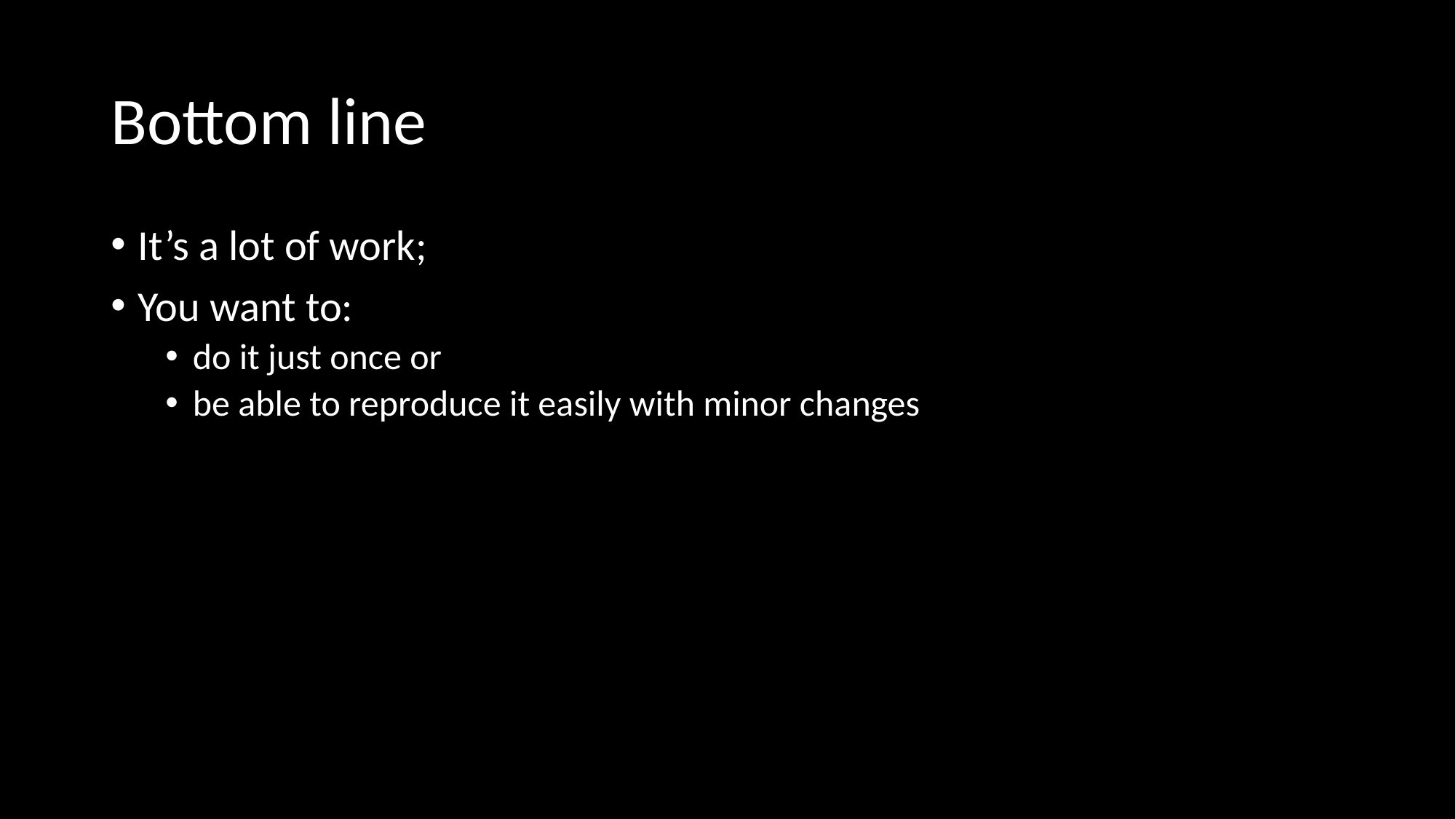

# Bottom line
It’s a lot of work;
You want to:
do it just once or
be able to reproduce it easily with minor changes